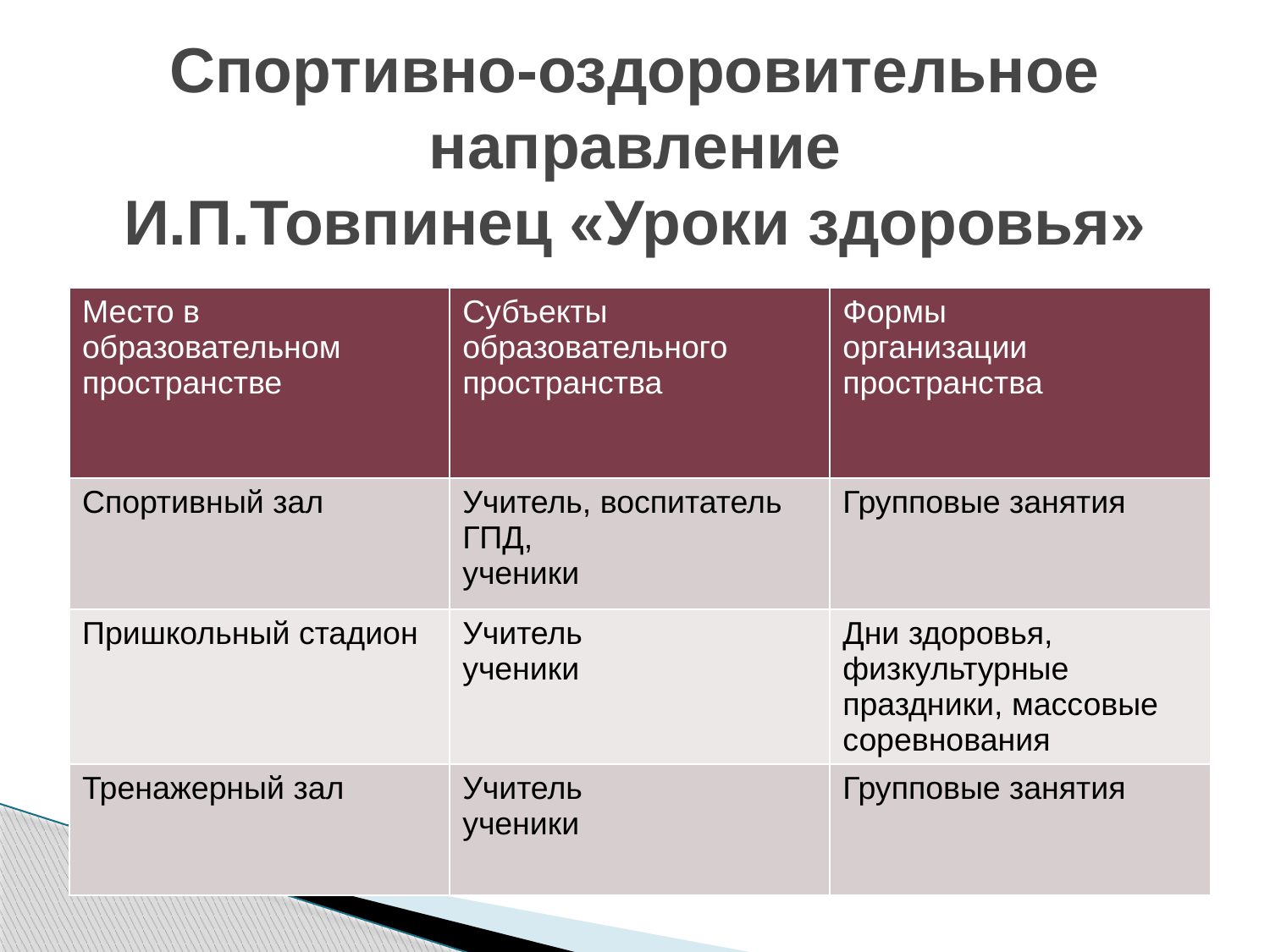

# Спортивно-оздоровительное направление И.П.Товпинец «Уроки здоровья»
| Место в образовательном пространстве | Субъекты образовательного пространства | Формы организации пространства |
| --- | --- | --- |
| Спортивный зал | Учитель, воспитатель ГПД, ученики | Групповые занятия |
| Пришкольный стадион | Учитель ученики | Дни здоровья, физкультурные праздники, массовые соревнования |
| Тренажерный зал | Учитель ученики | Групповые занятия |